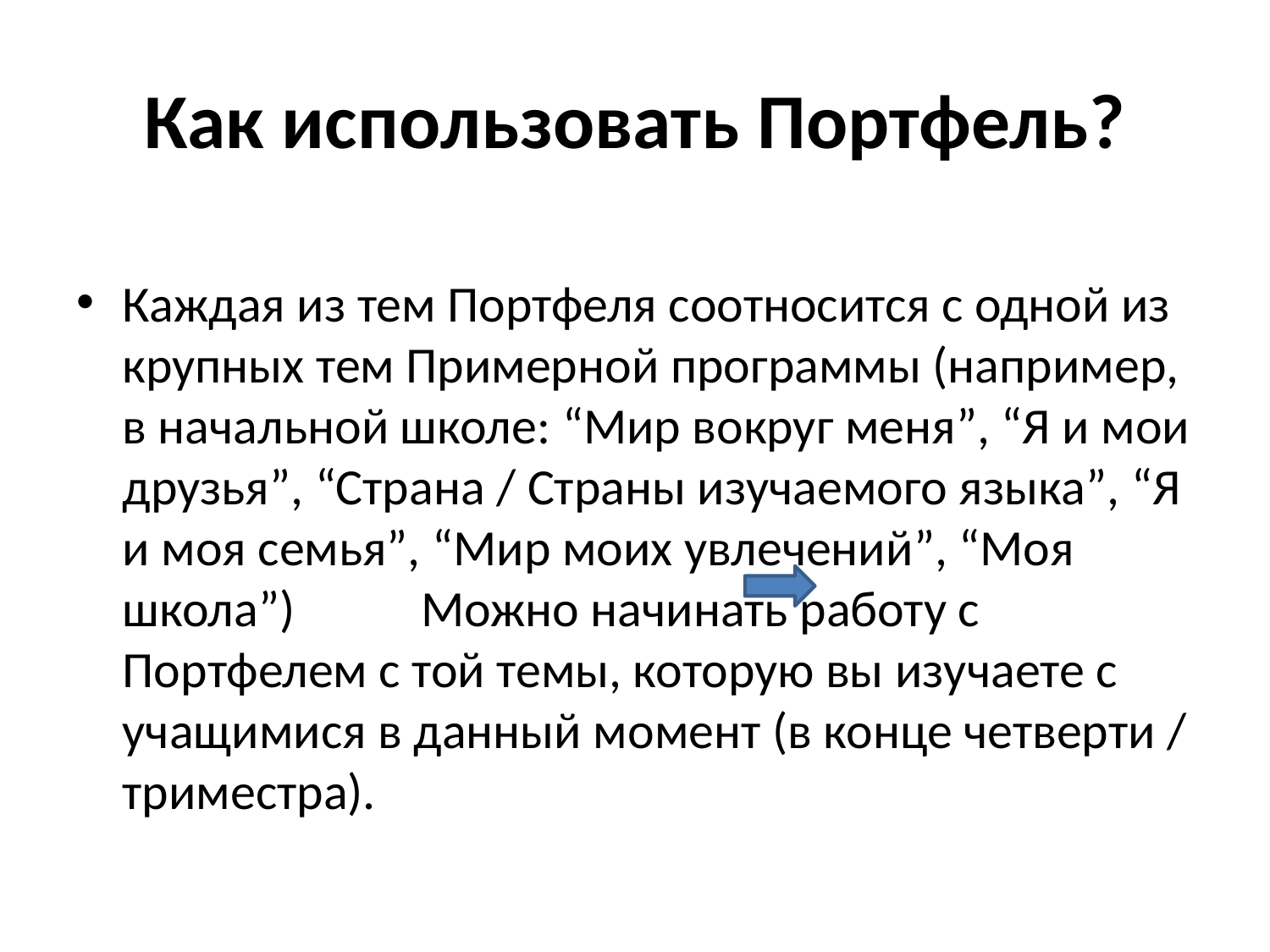

# Как использовать Портфель?
Каждая из тем Портфеля соотносится с одной из крупных тем Примерной программы (например, в начальной школе: “Мир вокруг меня”, “Я и мои друзья”, “Страна / Страны изучаемого языка”, “Я и моя семья”, “Мир моих увлечений”, “Моя школа”)           Можно начинать работу с Портфелем с той темы, которую вы изучаете с учащимися в данный момент (в конце четверти / триместра).